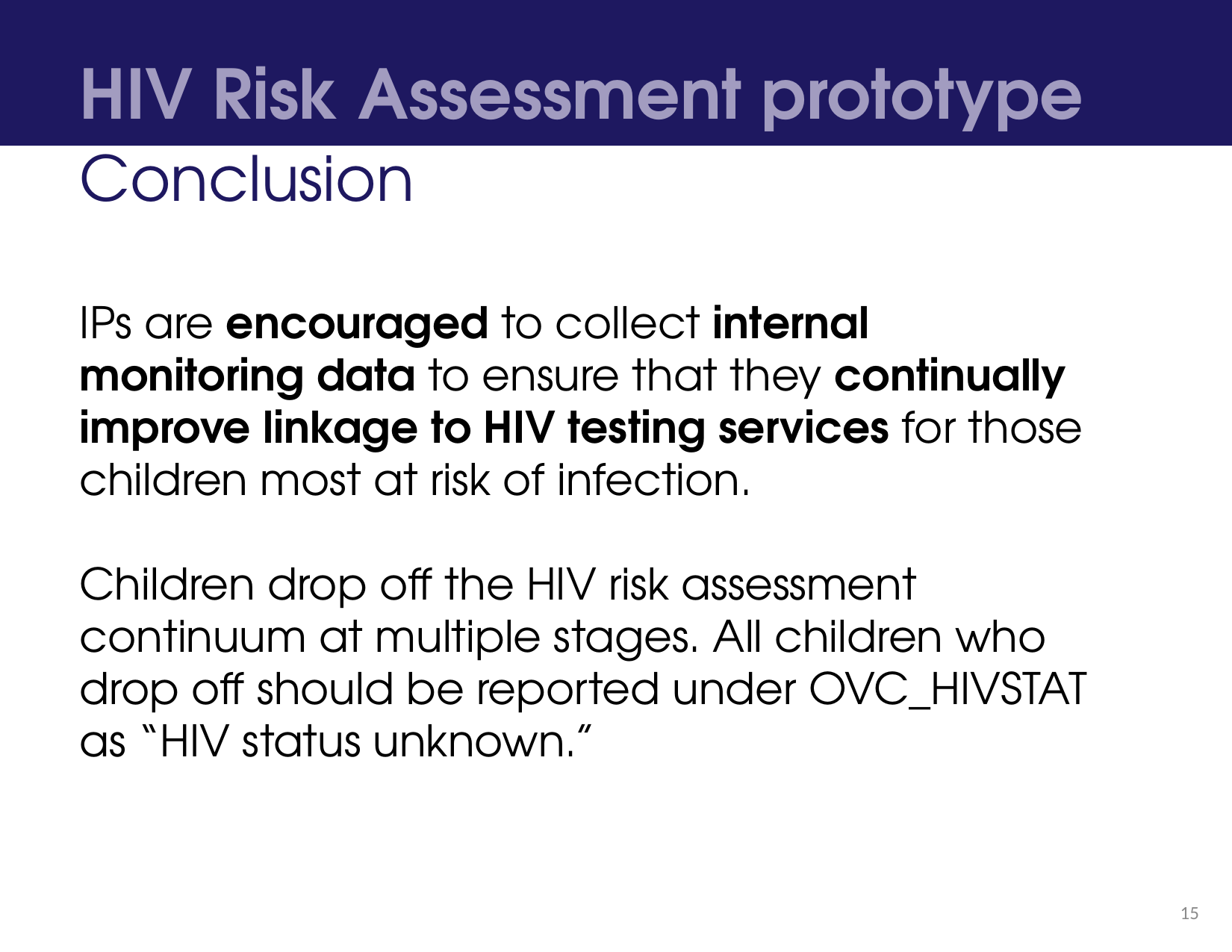

# HIV Risk Assessment prototype
Conclusion
IPs are encouraged to collect internal monitoring data to ensure that they continually improve linkage to HIV testing services for those children most at risk of infection.

Children drop off the HIV risk assessment continuum at multiple stages. All children who drop off should be reported under OVC_HIVSTAT as “HIV status unknown.”

15